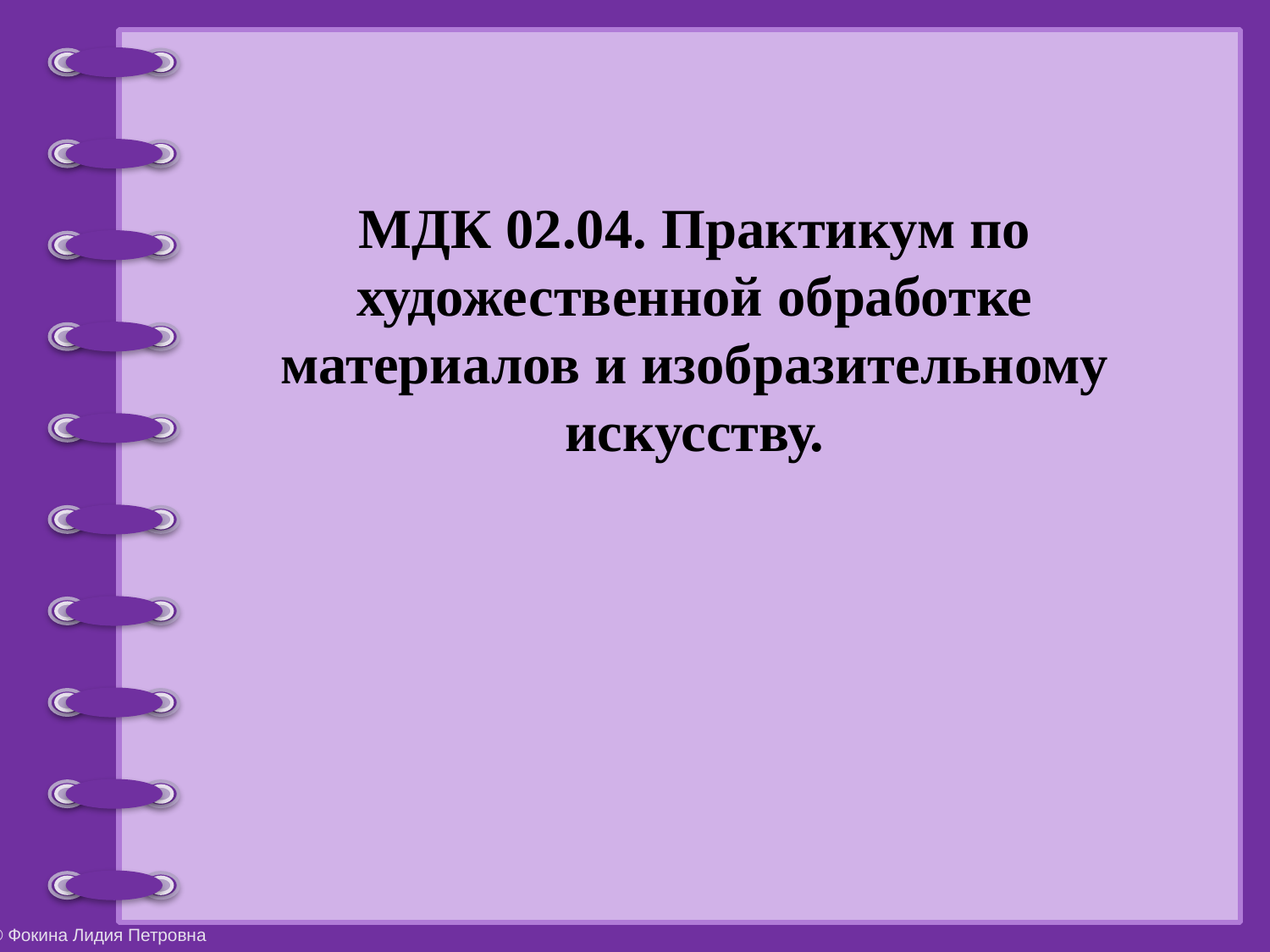

МДК 02.04. Практикум по художественной обработке материалов и изобразительному искусству.